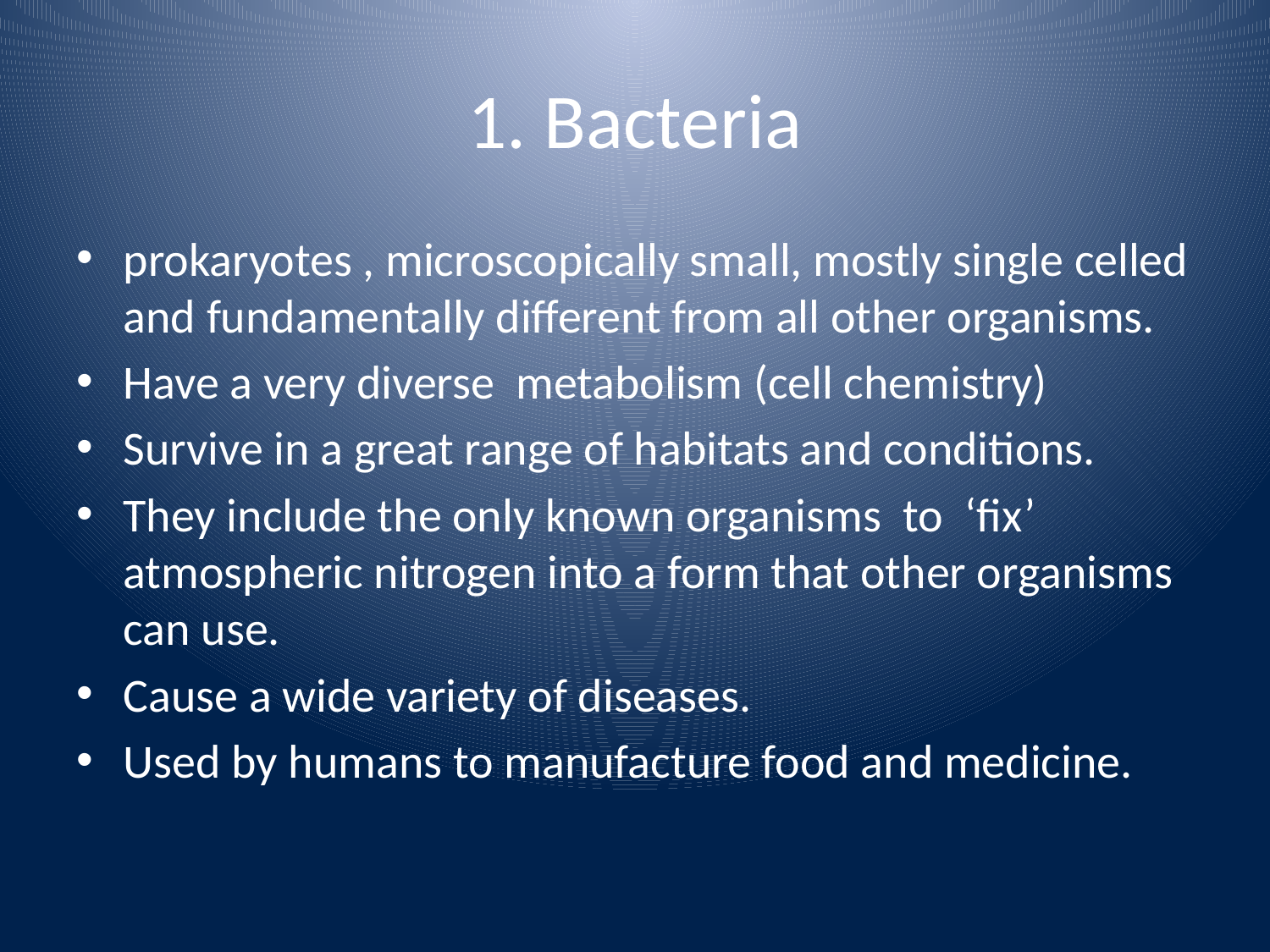

# 1. Bacteria
prokaryotes , microscopically small, mostly single celled and fundamentally different from all other organisms.
Have a very diverse  metabolism (cell chemistry)
Survive in a great range of habitats and conditions.
They include the only known organisms  to  ‘fix’ atmospheric nitrogen into a form that other organisms can use.
Cause a wide variety of diseases.
Used by humans to manufacture food and medicine.